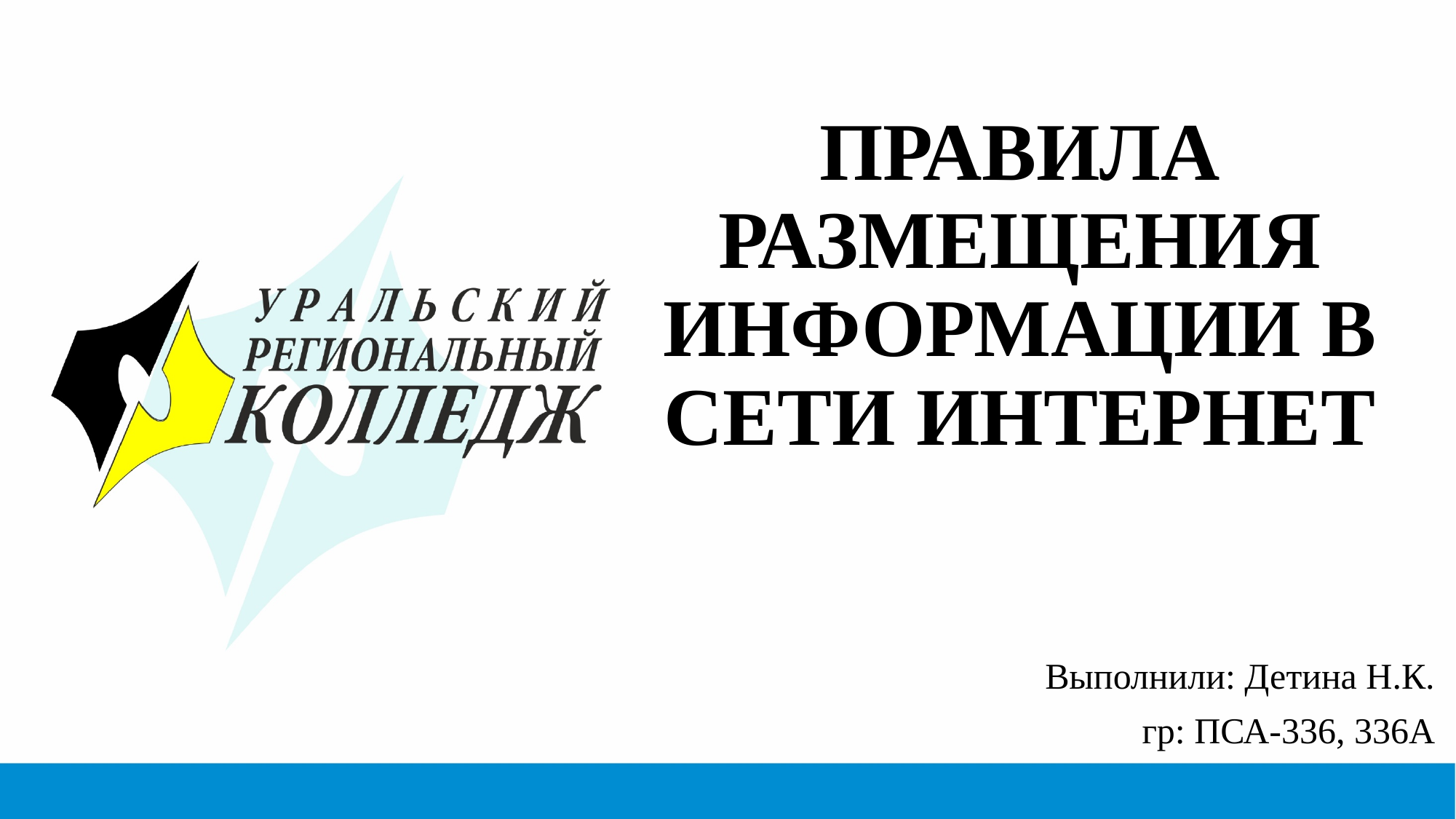

# ПРАВИЛА РАЗМЕЩЕНИЯ ИНФОРМАЦИИ В СЕТИ ИНТЕРНЕТ
Выполнили: Детина Н.К.
гр: ПСА-336, 336А